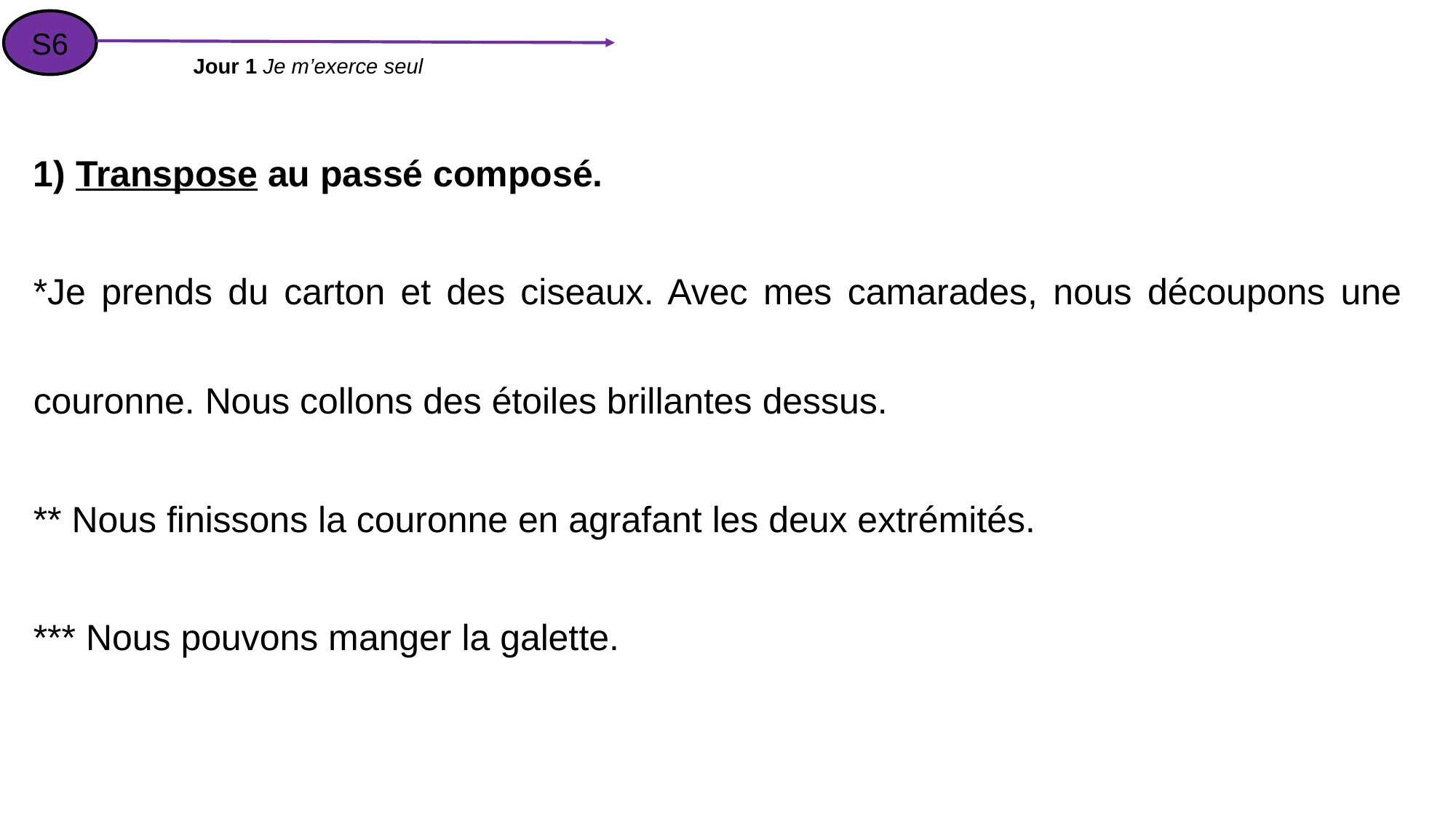

S6
Jour 1 Je m’exerce seul
1) Transpose au passé composé.
*Je prends du carton et des ciseaux. Avec mes camarades, nous découpons une couronne. Nous collons des étoiles brillantes dessus.
** Nous finissons la couronne en agrafant les deux extrémités.
*** Nous pouvons manger la galette.